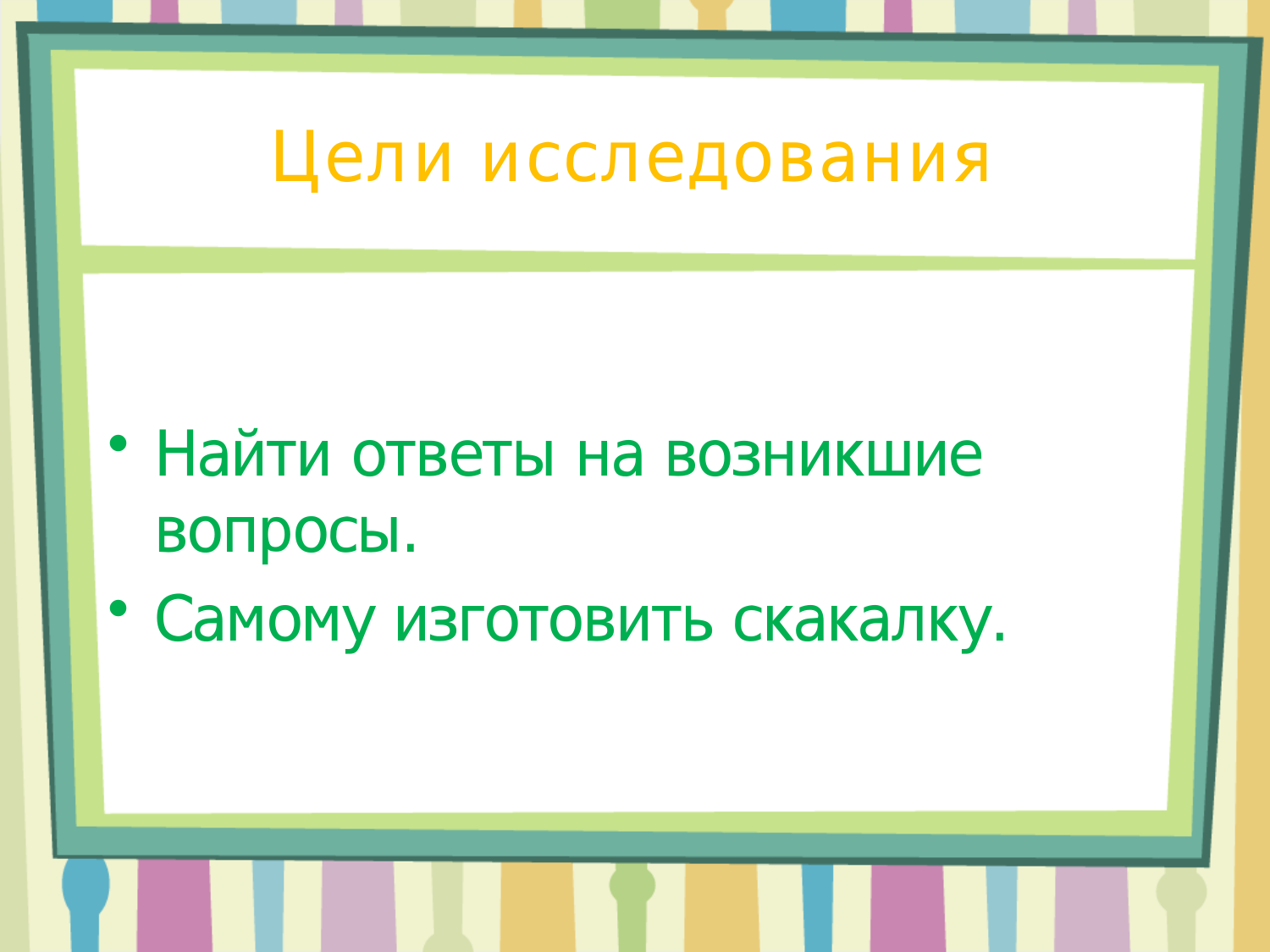

# Цели исследования
Найти ответы на возникшие вопросы.
Самому изготовить скакалку.